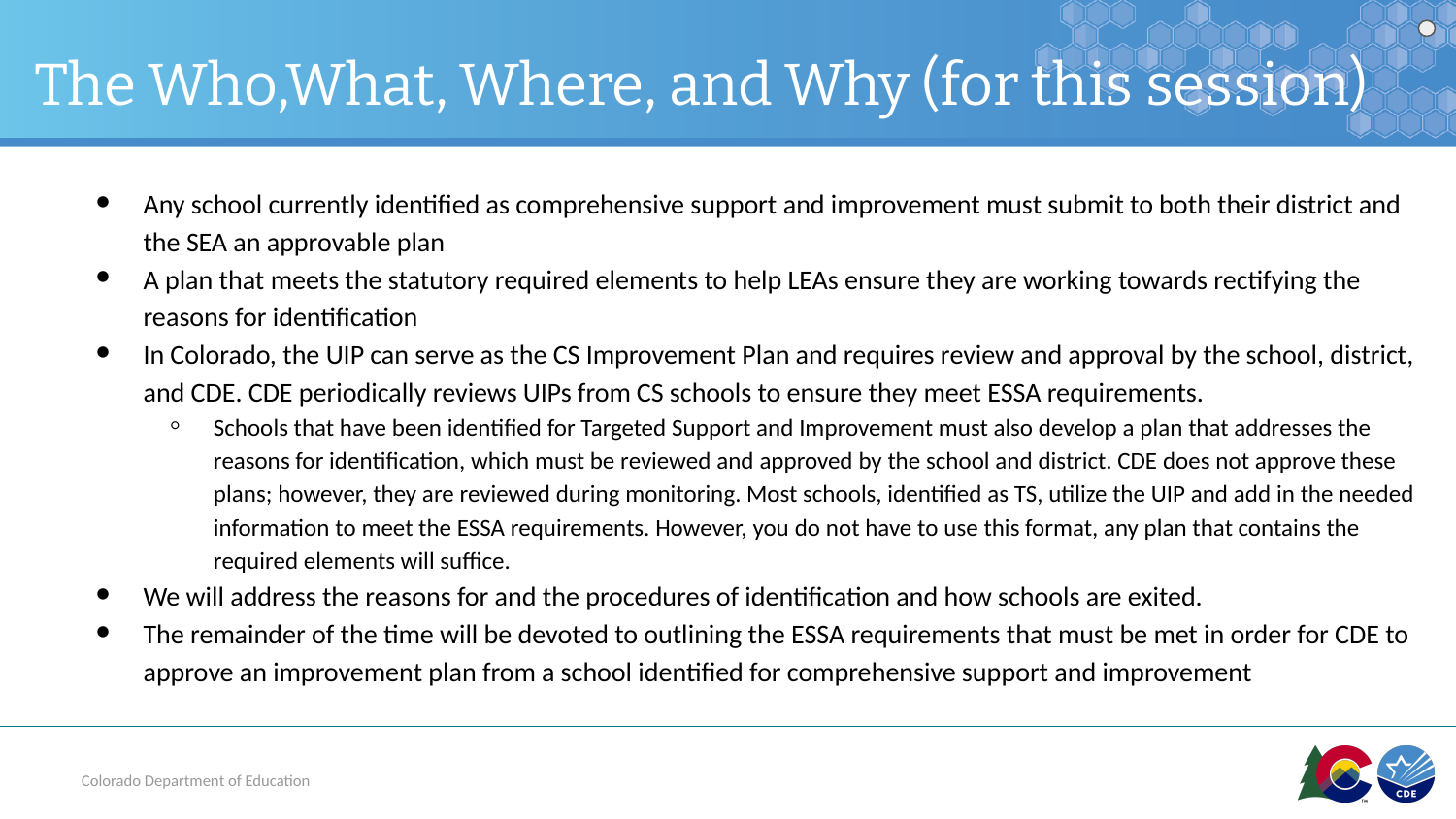

# The Who,What, Where, and Why (for this session)
Any school currently identified as comprehensive support and improvement must submit to both their district and the SEA an approvable plan
A plan that meets the statutory required elements to help LEAs ensure they are working towards rectifying the reasons for identification
In Colorado, the UIP can serve as the CS Improvement Plan and requires review and approval by the school, district, and CDE. CDE periodically reviews UIPs from CS schools to ensure they meet ESSA requirements.
Schools that have been identified for Targeted Support and Improvement must also develop a plan that addresses the reasons for identification, which must be reviewed and approved by the school and district. CDE does not approve these plans; however, they are reviewed during monitoring. Most schools, identified as TS, utilize the UIP and add in the needed information to meet the ESSA requirements. However, you do not have to use this format, any plan that contains the required elements will suffice.
We will address the reasons for and the procedures of identification and how schools are exited.
The remainder of the time will be devoted to outlining the ESSA requirements that must be met in order for CDE to approve an improvement plan from a school identified for comprehensive support and improvement